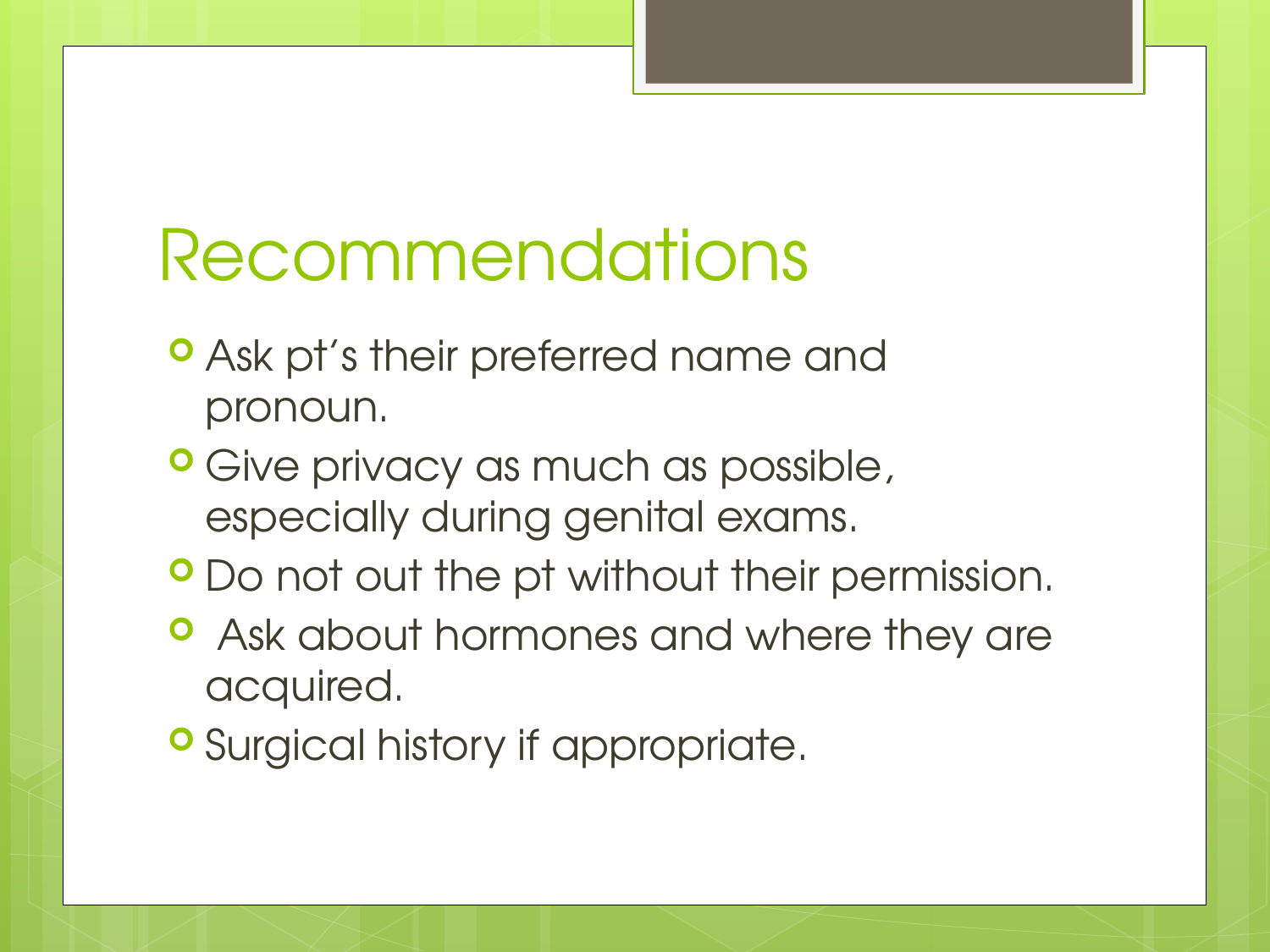

# Recommendations
Ask pt’s their preferred name and pronoun.
Give privacy as much as possible, especially during genital exams.
Do not out the pt without their permission.
 Ask about hormones and where they are acquired.
Surgical history if appropriate.